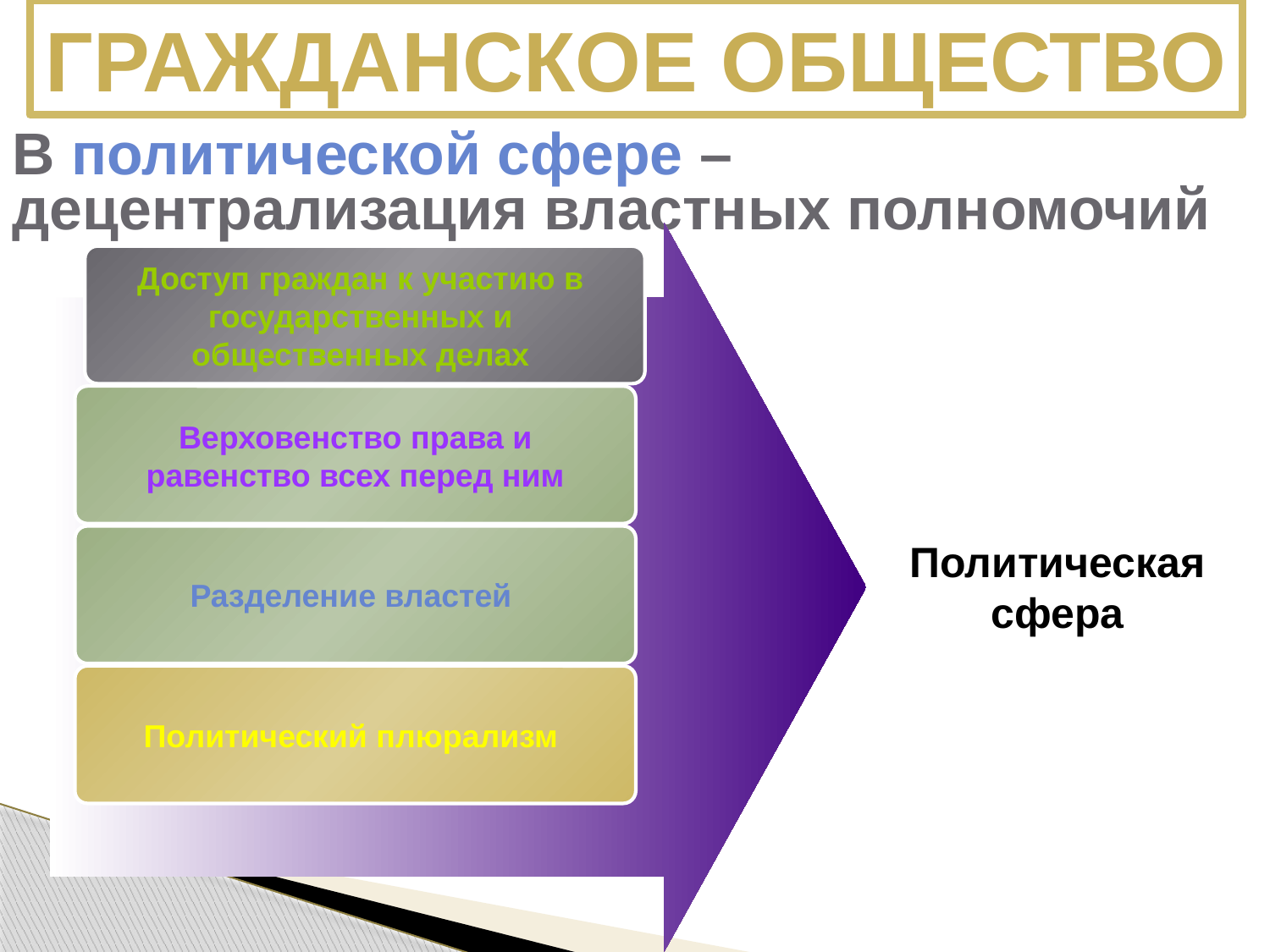

Гражданское общество

# В политической сфере – децентрализация властных полномочий

Доступ граждан к участию в
государственных и
общественных делах
Верховенство права и
 равенство всех перед ним
Политическая сфера
Разделение властей
Политический плюрализм